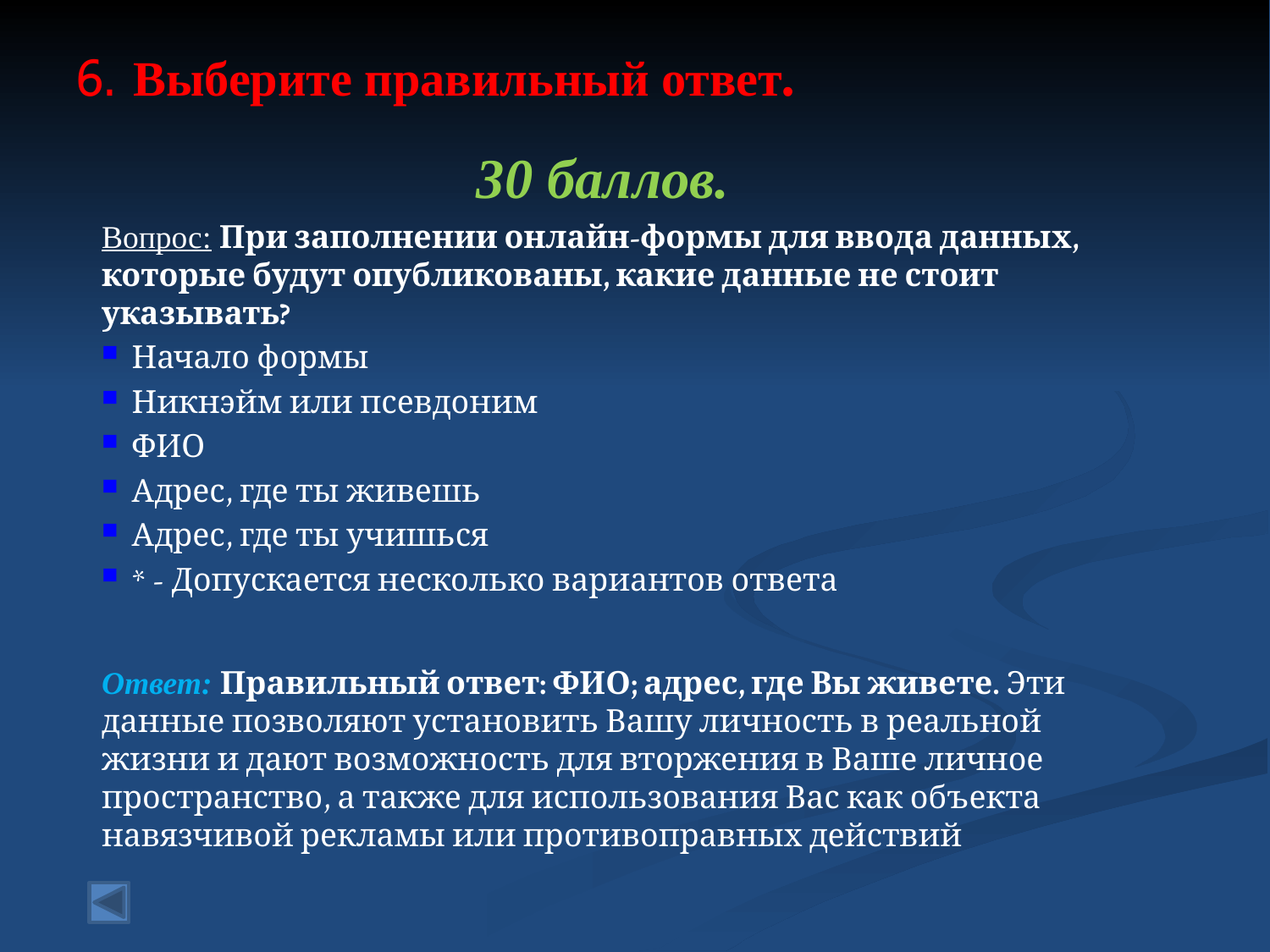

# 6. Выберите правильный ответ.
30 баллов.
Вопрос: При заполнении онлайн-формы для ввода данных, которые будут опубликованы, какие данные не стоит указывать?
Начало формы
Никнэйм или псевдоним
ФИО
Адрес, где ты живешь
Адрес, где ты учишься
* - Допускается несколько вариантов ответа

Ответ: Правильный ответ: ФИО; адрес, где Вы живете. Эти данные позволяют установить Вашу личность в реальной жизни и дают возможность для вторжения в Ваше личное пространство, а также для использования Вас как объекта навязчивой рекламы или противоправных действий